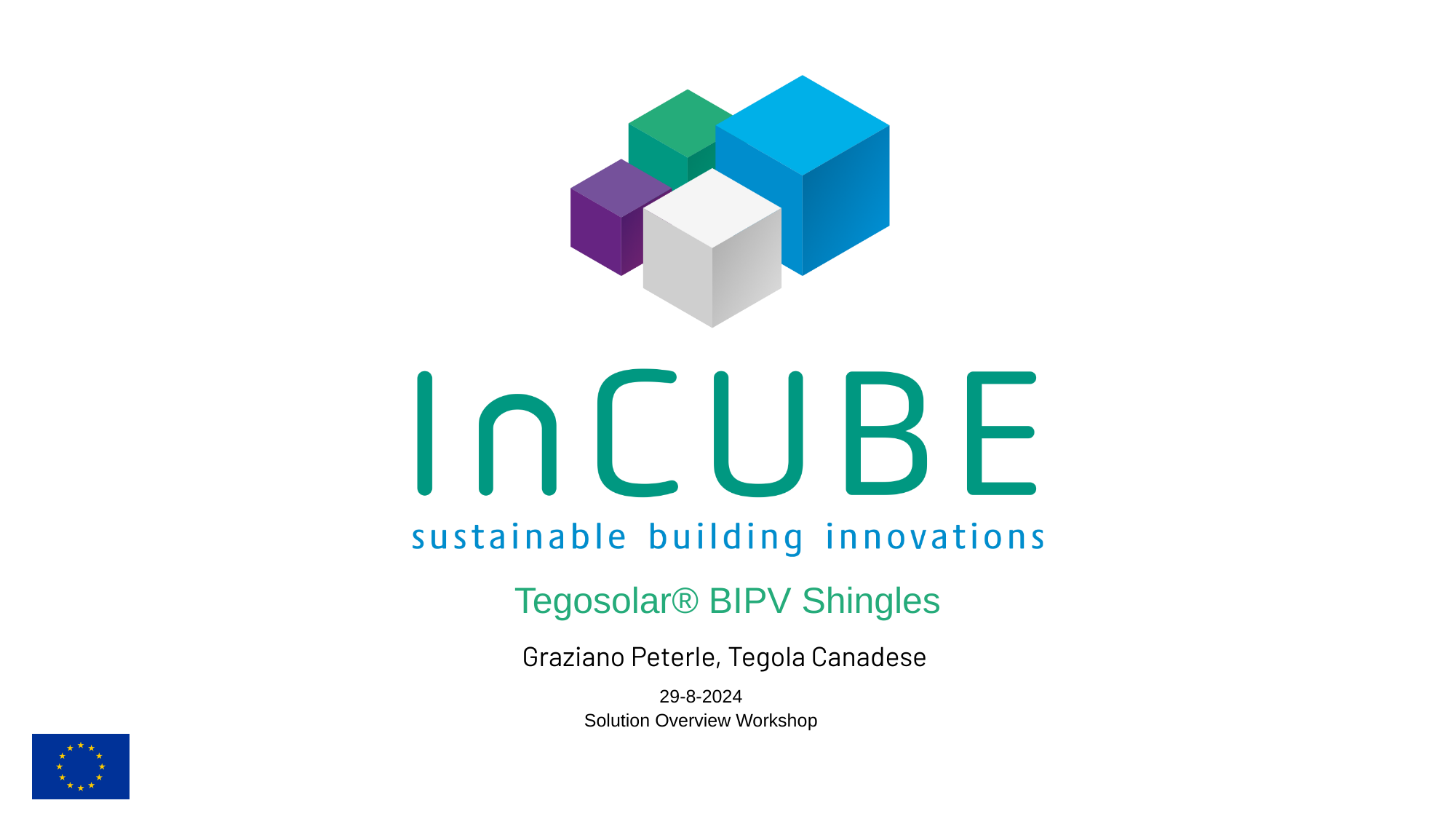

Tegosolar® BIPV Shingles
Graziano Peterle, Tegola Canadese
Solution Overview Workshop